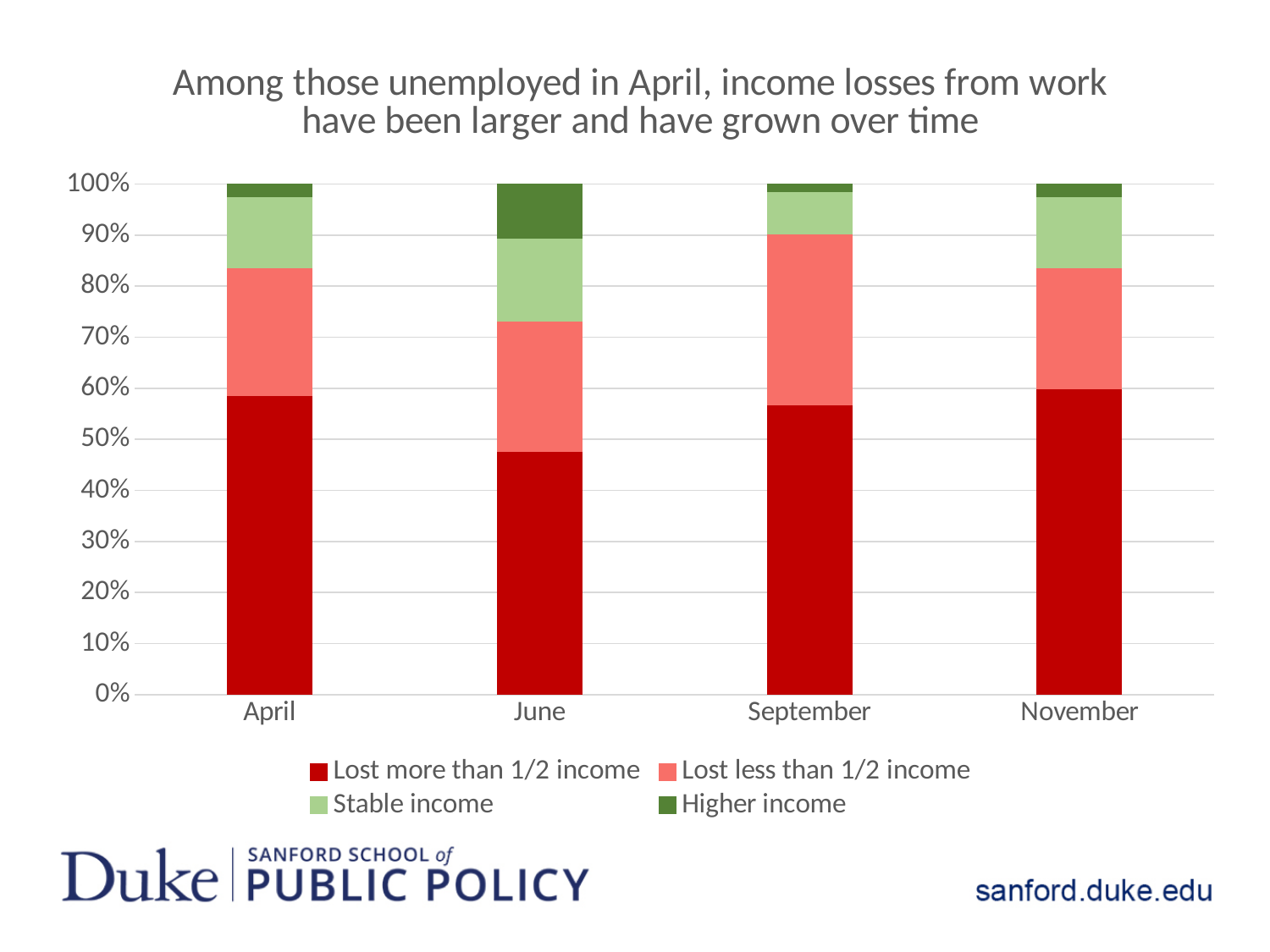

### Chart: Among those unemployed in April, income losses from work have been larger and have grown over time

| Category | Lost more than 1/2 income | Lost less than 1/2 income | Stable income | Higher income |
|---|---|---|---|---|
| April | 0.5861 | 0.25 | 0.1393 | 0.0246 |
| June | 0.476 | 0.2548 | 0.1635 | 0.1058 |
| September | 0.5682 | 0.3333 | 0.0833 | 0.0152 |
| November | 0.5984 | 0.2377 | 0.1393 | 0.0246 |